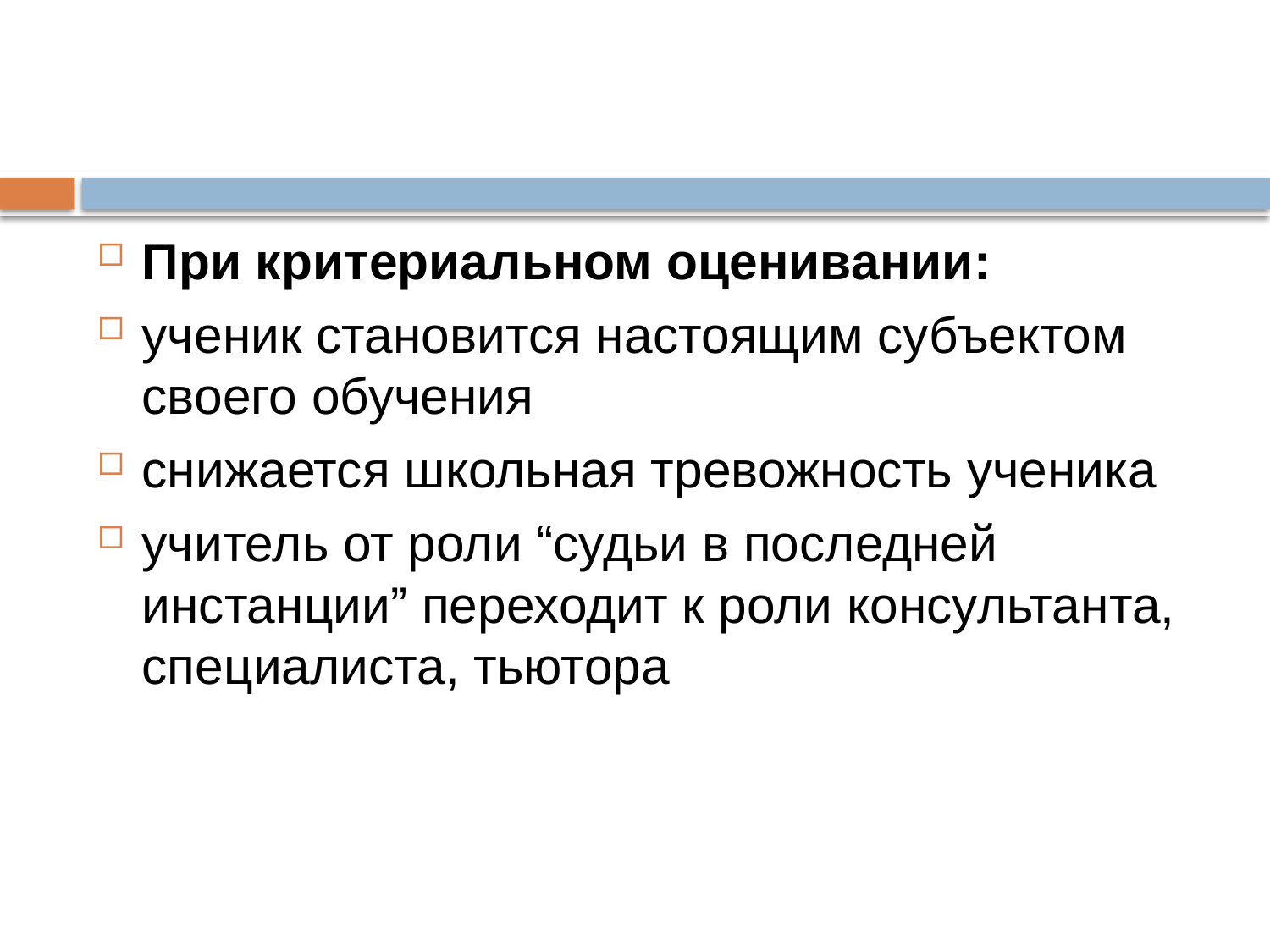

#
При критериальном оценивании:
ученик становится настоящим субъектом своего обучения
снижается школьная тревожность ученика
учитель от роли “судьи в последней инстанции” переходит к роли консультанта, специалиста, тьютора